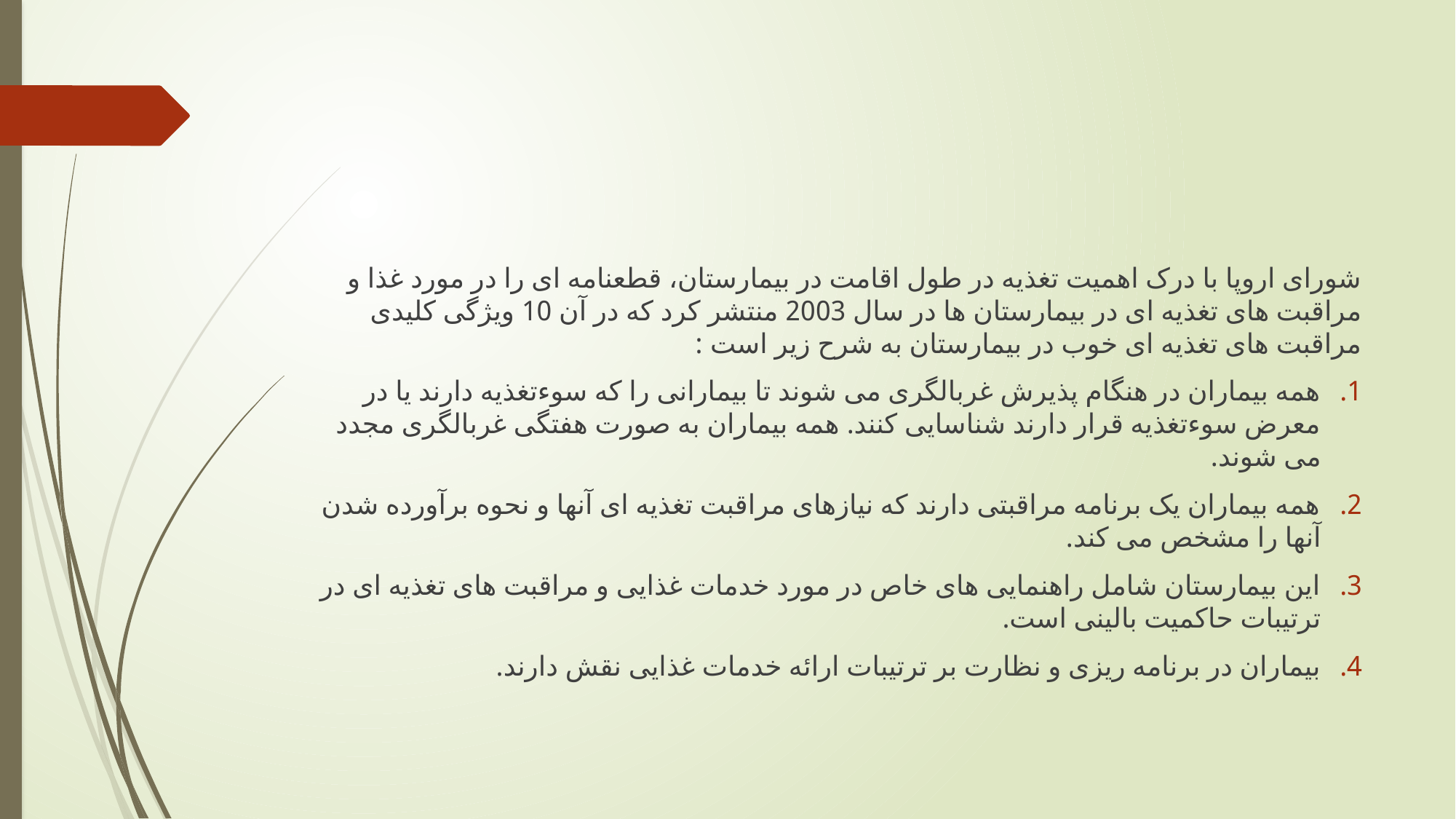

#
شورای اروپا با درک اهمیت تغذیه در طول اقامت در بیمارستان، قطعنامه ای را در مورد غذا و مراقبت های تغذیه ای در بیمارستان ها در سال 2003 منتشر کرد که در آن 10 ویژگی کلیدی مراقبت های تغذیه ای خوب در بیمارستان به شرح زیر است :
همه بیماران در هنگام پذیرش غربالگری می شوند تا بیمارانی را که سوءتغذیه دارند یا در معرض سوءتغذیه قرار دارند شناسایی کنند. همه بیماران به صورت هفتگی غربالگری مجدد می شوند.
همه بیماران یک برنامه مراقبتی دارند که نیازهای مراقبت تغذیه ای آنها و نحوه برآورده شدن آنها را مشخص می کند.
این بیمارستان شامل راهنمایی های خاص در مورد خدمات غذایی و مراقبت های تغذیه ای در ترتیبات حاکمیت بالینی است.
بیماران در برنامه ریزی و نظارت بر ترتیبات ارائه خدمات غذایی نقش دارند.